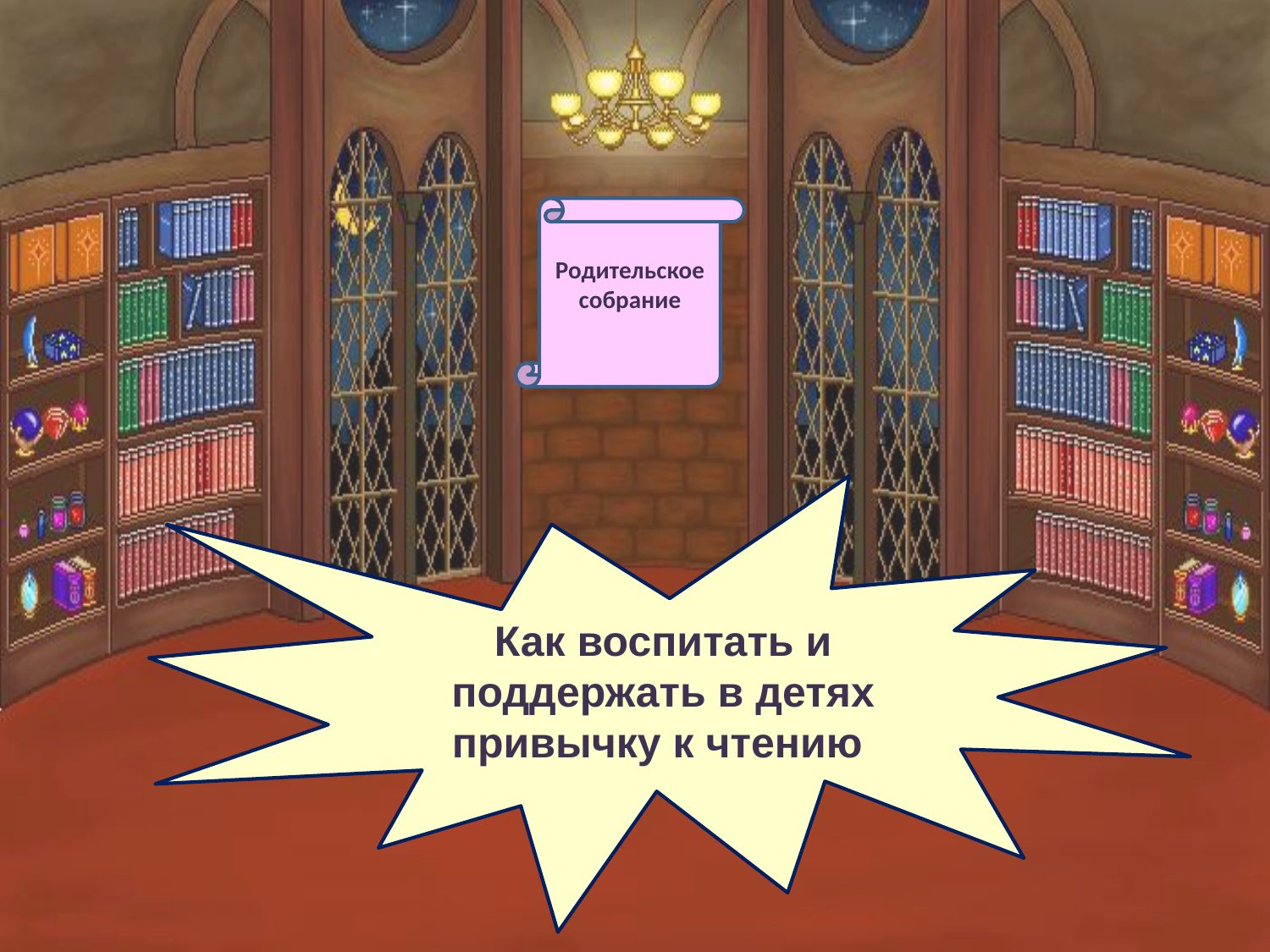

Родительское собрание

Как воспитать и поддержать в детях привычку к чтению